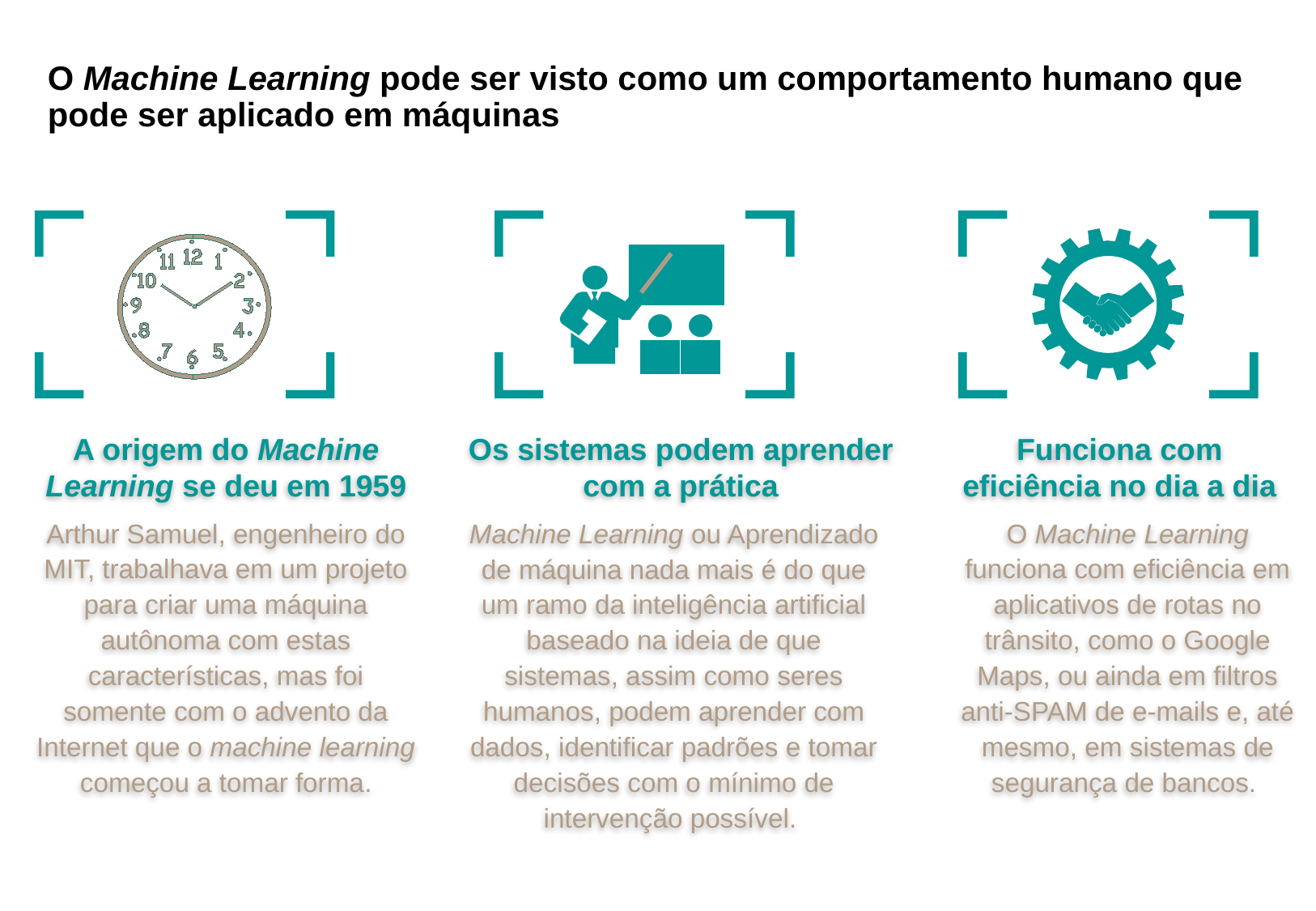

O Machine Learning pode ser visto como um comportamento humano que pode ser aplicado em máquinas

A origem do Machine Learning se deu em 1959
Os sistemas podem aprender com a prática
Funciona com eficiência no dia a dia
Arthur Samuel, engenheiro do MIT, trabalhava em um projeto para criar uma máquina autônoma com estas características, mas foi somente com o advento da Internet que o machine learning começou a tomar forma.
Machine Learning ou Aprendizado de máquina nada mais é do que um ramo da inteligência artificial baseado na ideia de que sistemas, assim como seres humanos, podem aprender com dados, identificar padrões e tomar decisões com o mínimo de intervenção possível.
O Machine Learning funciona com eficiência em aplicativos de rotas no trânsito, como o Google Maps, ou ainda em filtros anti-SPAM de e-mails e, até mesmo, em sistemas de segurança de bancos.